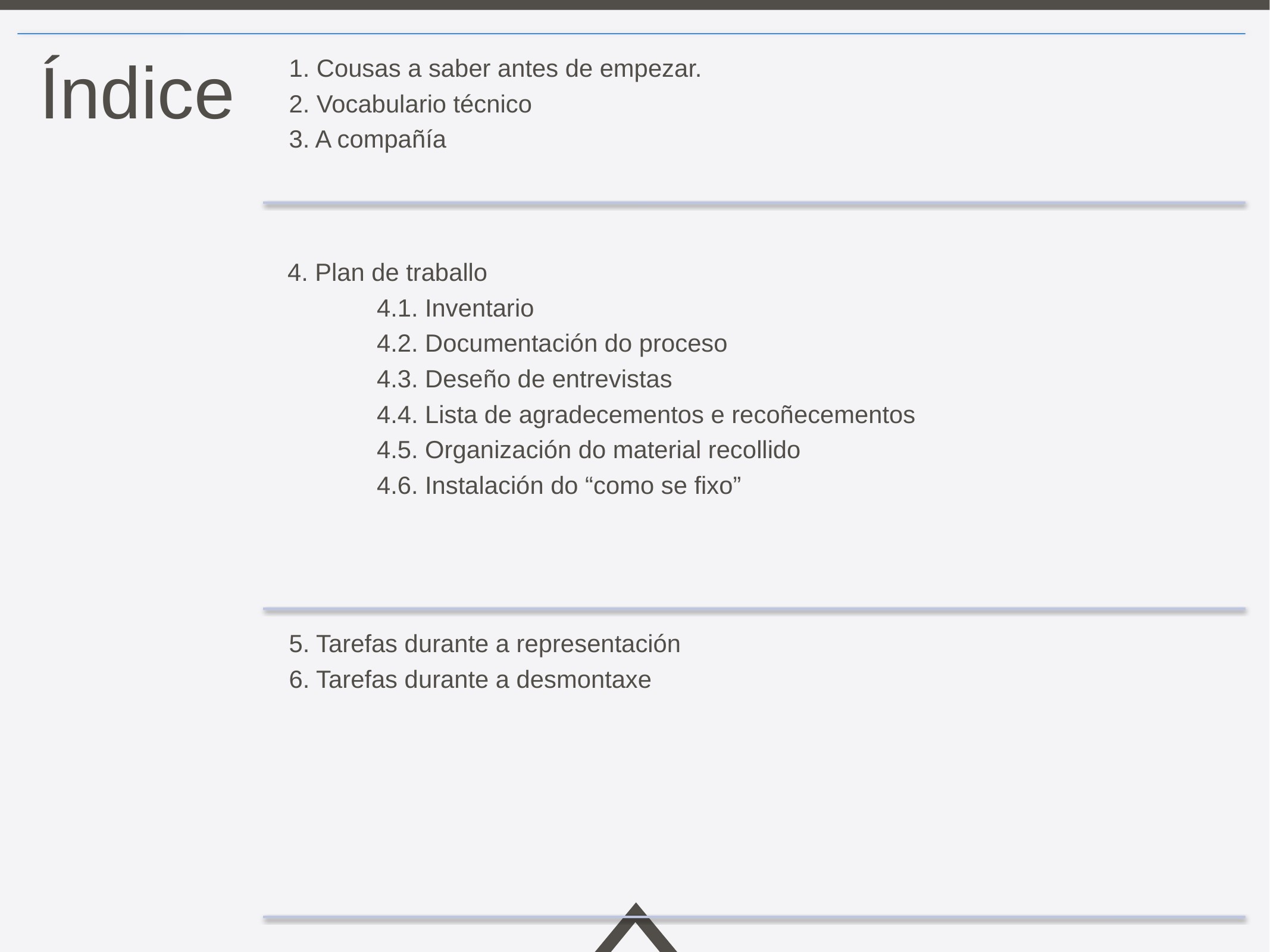

Índice
1. Cousas a saber antes de empezar.
2. Vocabulario técnico
3. A compañía
4. Plan de traballo
	4.1. Inventario
	4.2. Documentación do proceso
	4.3. Deseño de entrevistas
	4.4. Lista de agradecementos e recoñecementos
	4.5. Organización do material recollido
	4.6. Instalación do “como se fixo”
5. Tarefas durante a representación
6. Tarefas durante a desmontaxe